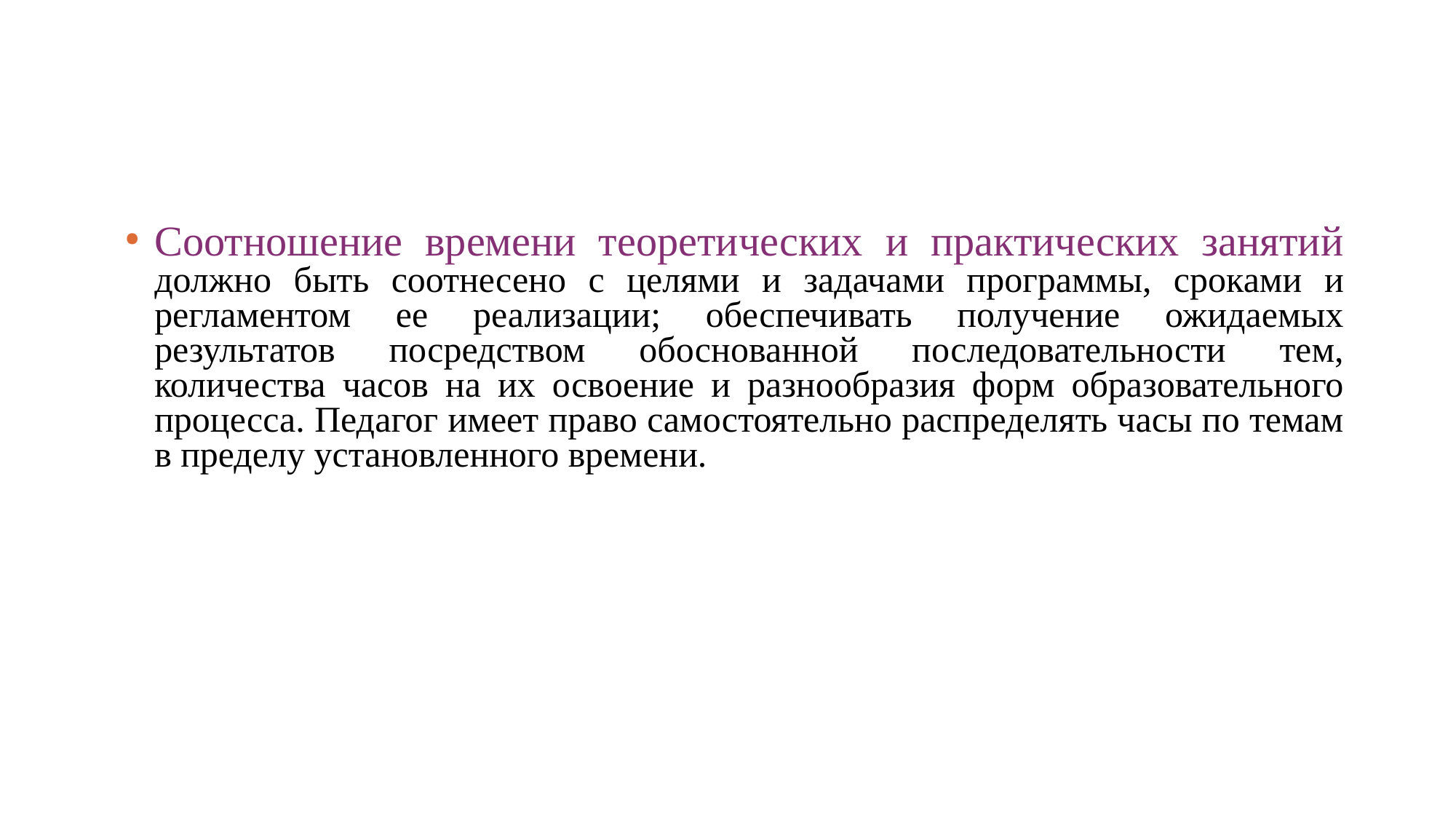

#
Соотношение времени теоретических и практических занятий должно быть соотнесено с целями и задачами программы, сроками и регламентом ее реализации; обеспечивать получение ожидаемых результатов посредством обоснованной последовательности тем, количества часов на их освоение и разнообразия форм образовательного процесса. Педагог имеет право самостоятельно распределять часы по темам в пределу установленного времени.